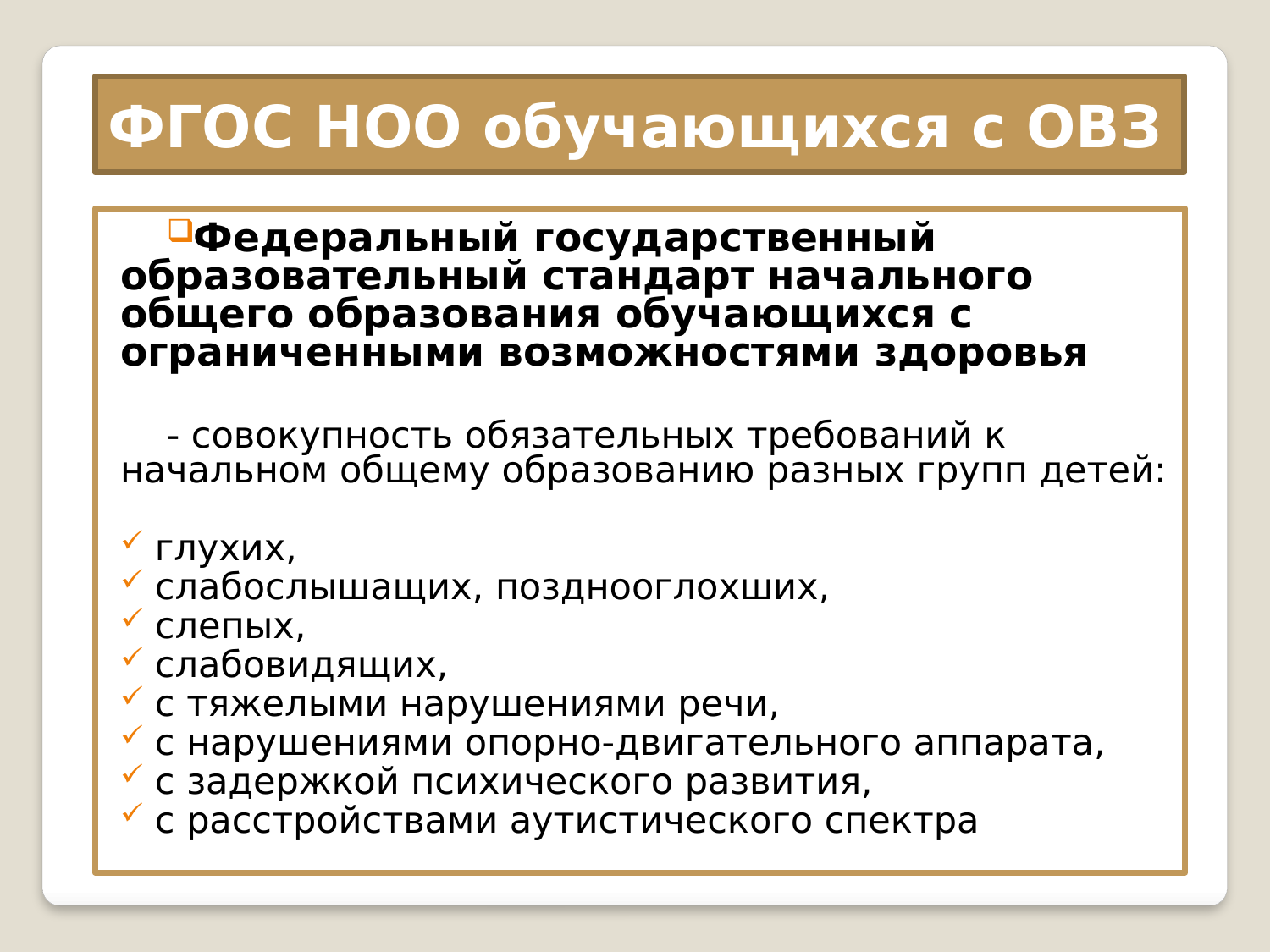

ФГОС НОО обучающихся с ОВЗ
Федеральный государственный образовательный стандарт начального общего образования обучающихся с ограниченными возможностями здоровья

- совокупность обязательных требований к начальном общему образованию разных групп детей:

глухих,
слабослышащих, позднооглохших,
слепых,
слабовидящих,
с тяжелыми нарушениями речи,
с нарушениями опорно-двигательного аппарата,
с задержкой психического развития,
с расстройствами аутистического спектра